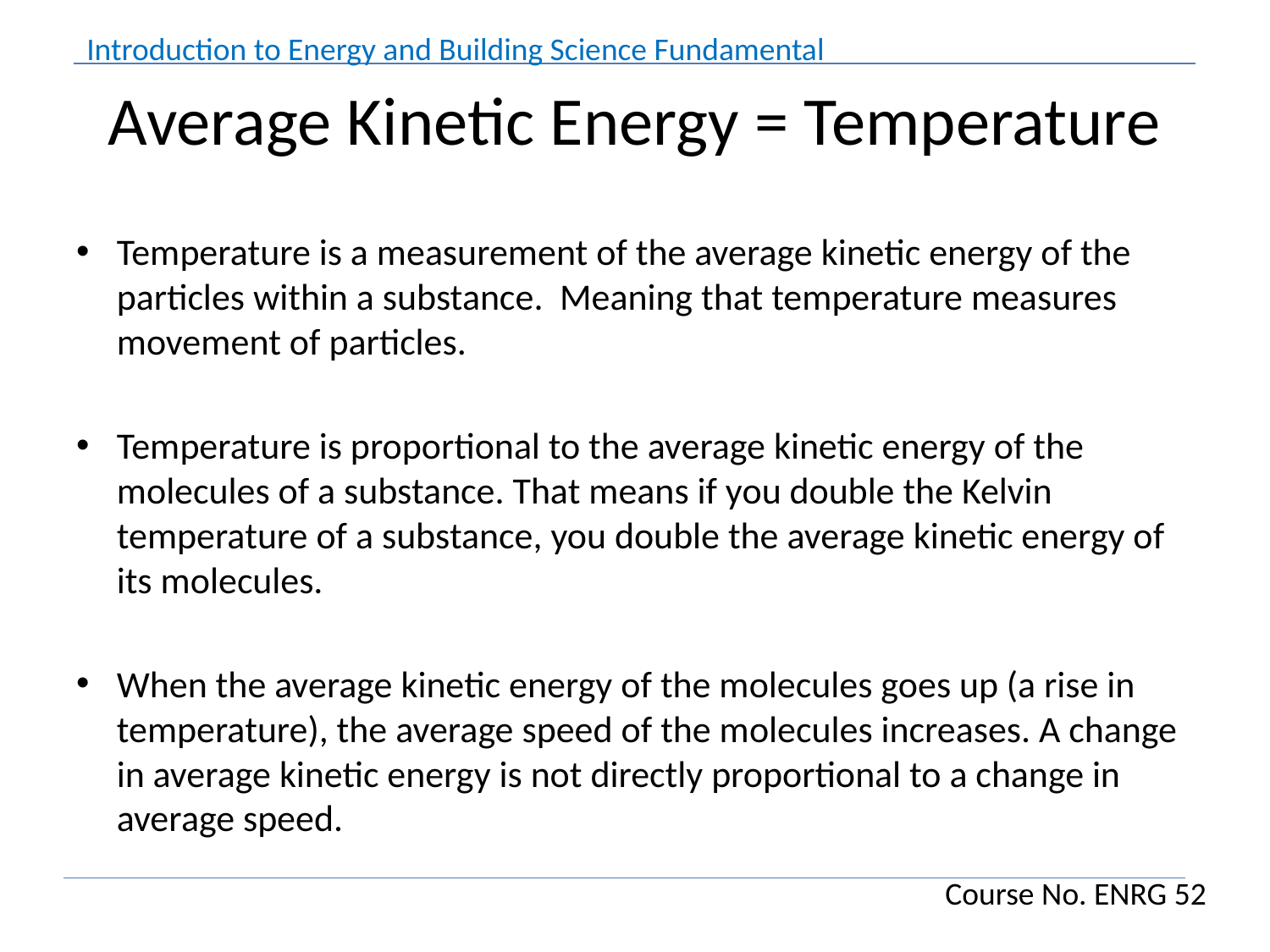

# Average Kinetic Energy = Temperature
Temperature is a measurement of the average kinetic energy of the particles within a substance.  Meaning that temperature measures movement of particles.

Temperature is proportional to the average kinetic energy of the molecules of a substance. That means if you double the Kelvin temperature of a substance, you double the average kinetic energy of its molecules.

When the average kinetic energy of the molecules goes up (a rise in temperature), the average speed of the molecules increases. A change in average kinetic energy is not directly proportional to a change in average speed.